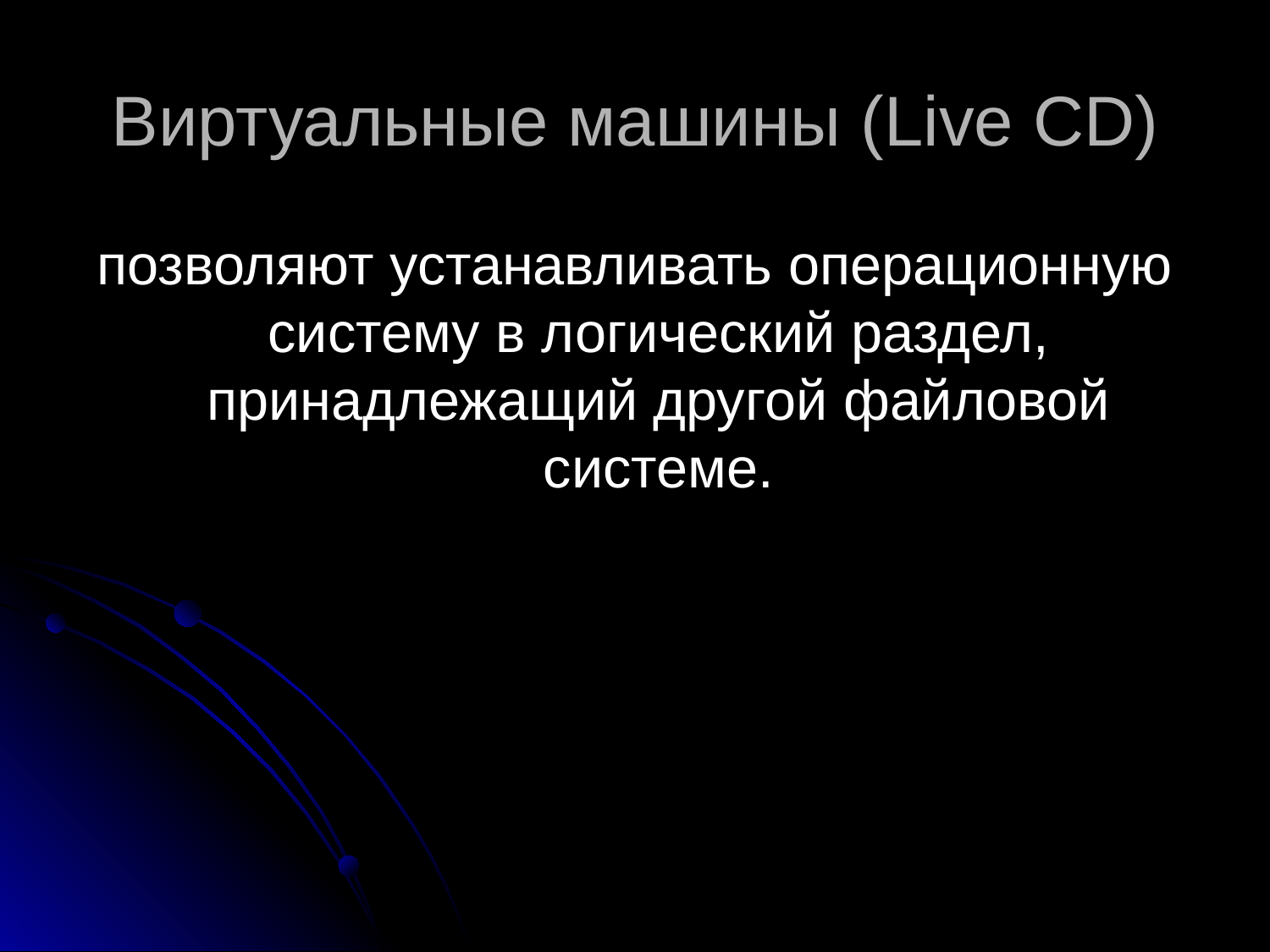

# Виртуальные машины (Live CD)
позволяют устанавливать операционную систему в логический раздел, принадлежащий другой файловой системе.